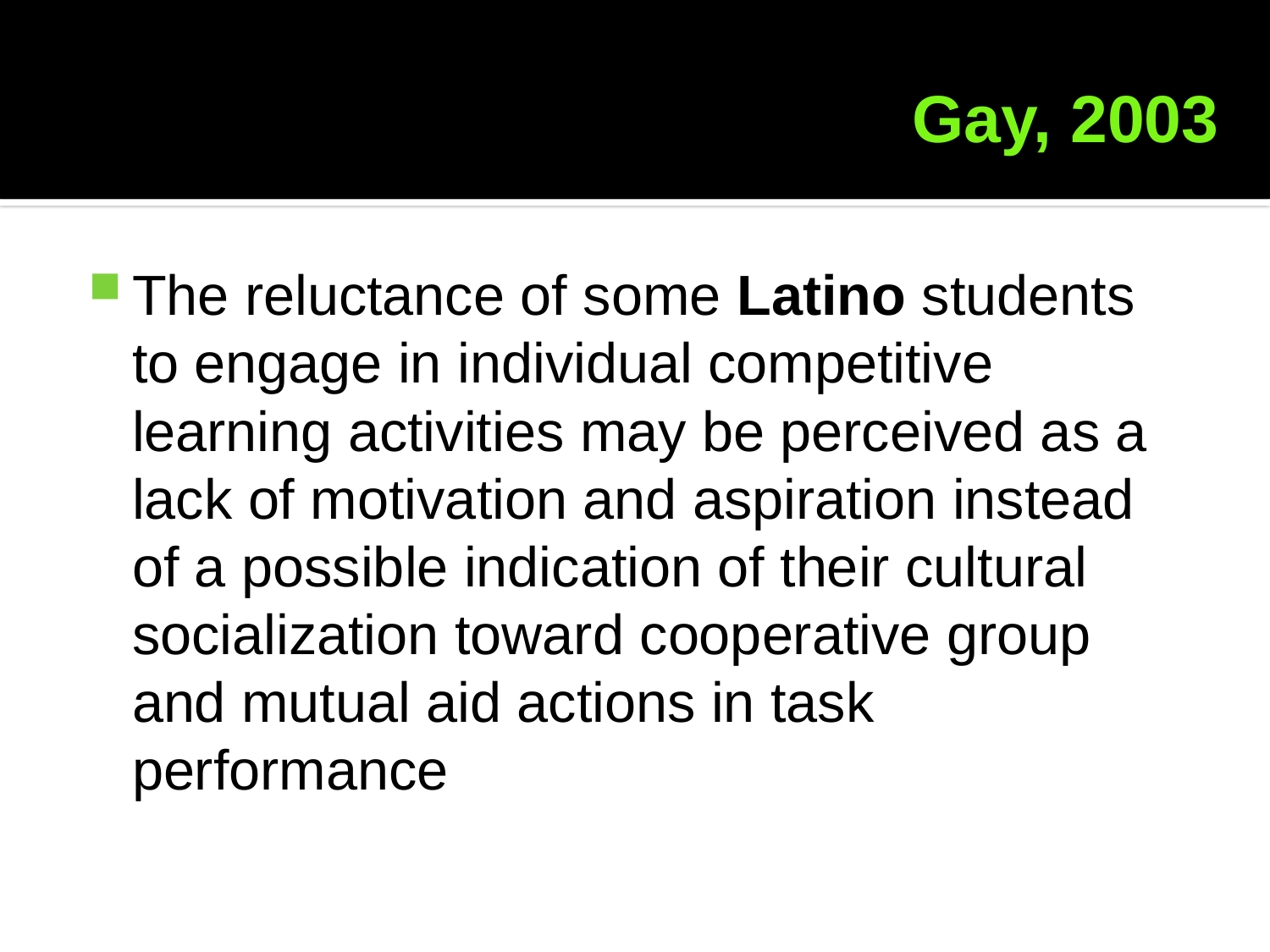

Gay, 2003
The reluctance of some Latino students to engage in individual competitive learning activities may be perceived as a lack of motivation and aspiration instead of a possible indication of their cultural socialization toward cooperative group and mutual aid actions in task performance